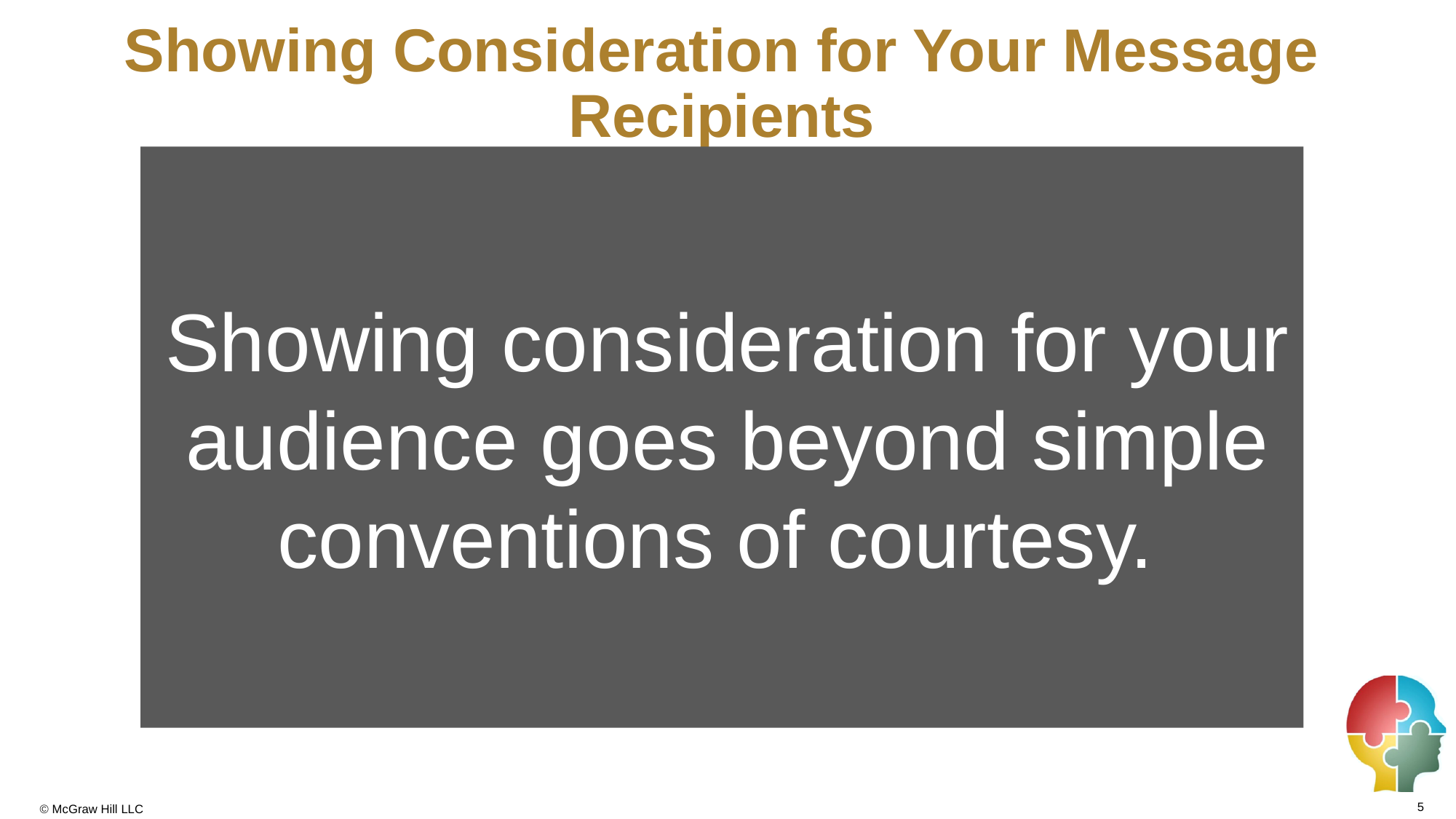

# Showing Consideration for Your Message Recipients
Showing consideration for your audience goes beyond simple conventions of courtesy.
5